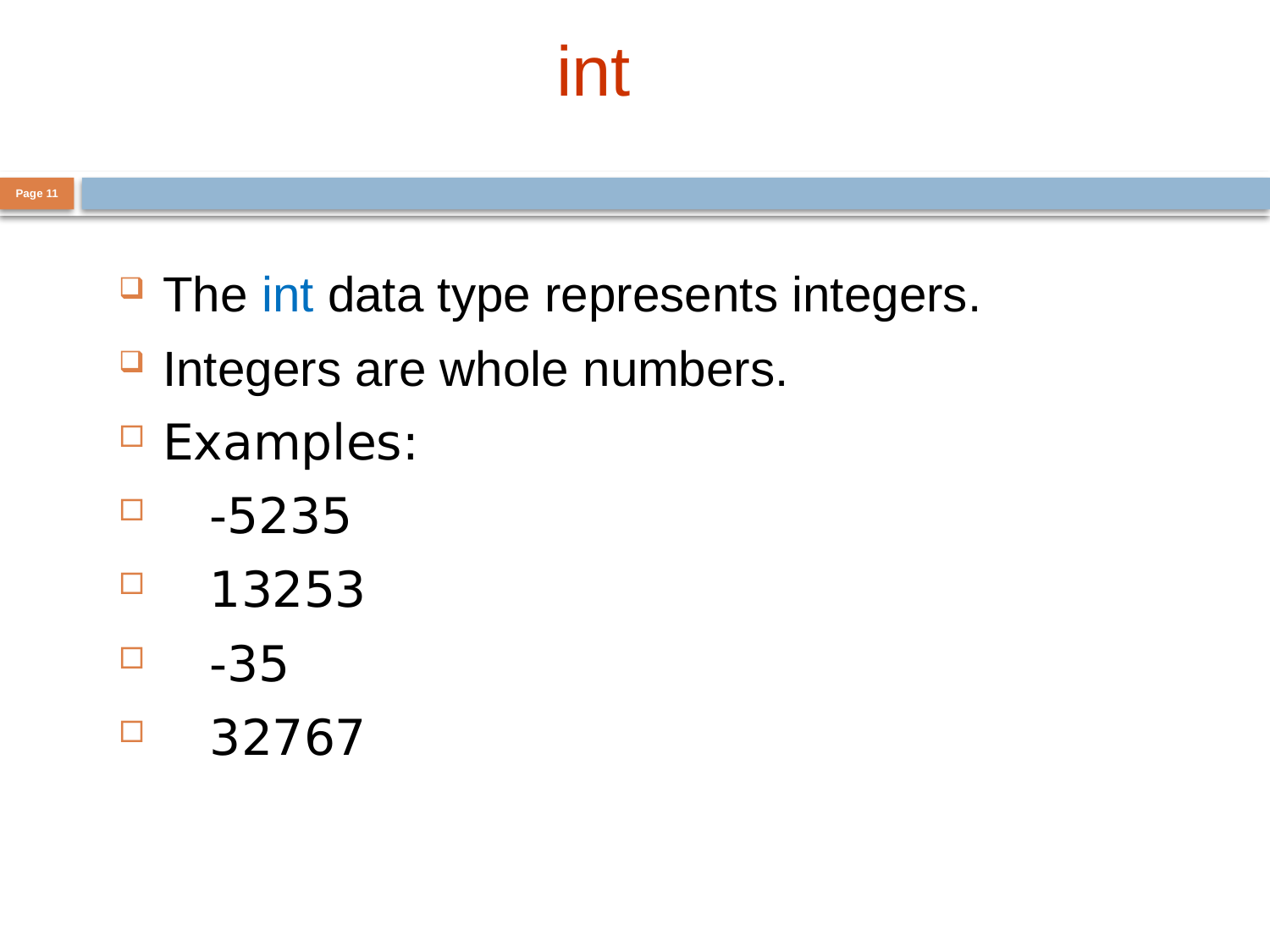

int
Page 11
The int data type represents integers.
Integers are whole numbers.
Examples:
   -5235
   13253
   -35
   32767